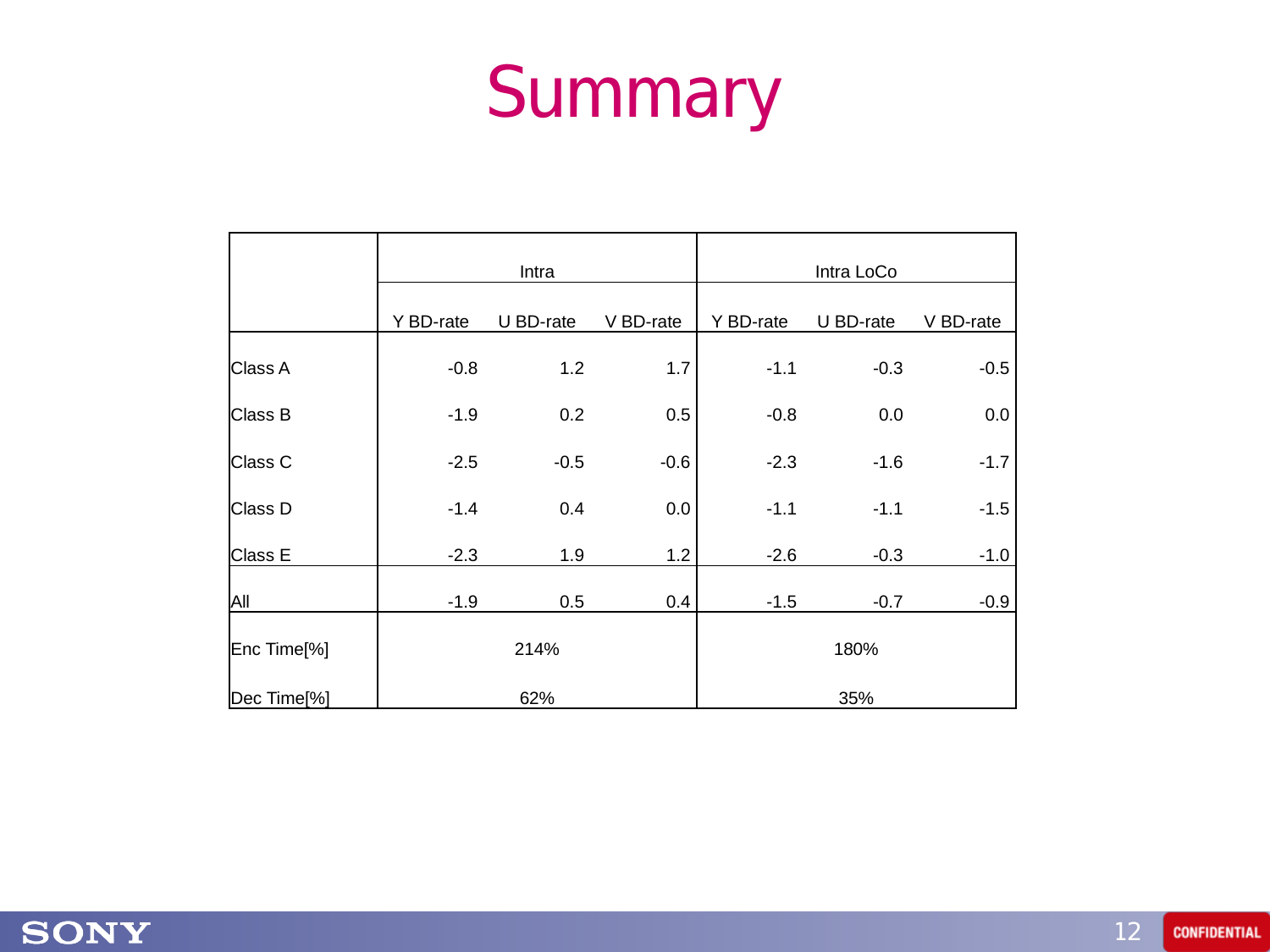

# Summary
|  | Intra |  |  | Intra LoCo |  |  |
| --- | --- | --- | --- | --- | --- | --- |
|  | Y BD-rate | U BD-rate | V BD-rate | Y BD-rate | U BD-rate | V BD-rate |
| Class A | -0.8 | 1.2 | 1.7 | -1.1 | -0.3 | -0.5 |
| Class B | -1.9 | 0.2 | 0.5 | -0.8 | 0.0 | 0.0 |
| Class C | -2.5 | -0.5 | -0.6 | -2.3 | -1.6 | -1.7 |
| Class D | -1.4 | 0.4 | 0.0 | -1.1 | -1.1 | -1.5 |
| Class E | -2.3 | 1.9 | 1.2 | -2.6 | -0.3 | -1.0 |
| All | -1.9 | 0.5 | 0.4 | -1.5 | -0.7 | -0.9 |
| Enc Time[%] | 214% |  |  | 180% |  |  |
| Dec Time[%] | 62% |  |  | 35% |  |  |
12